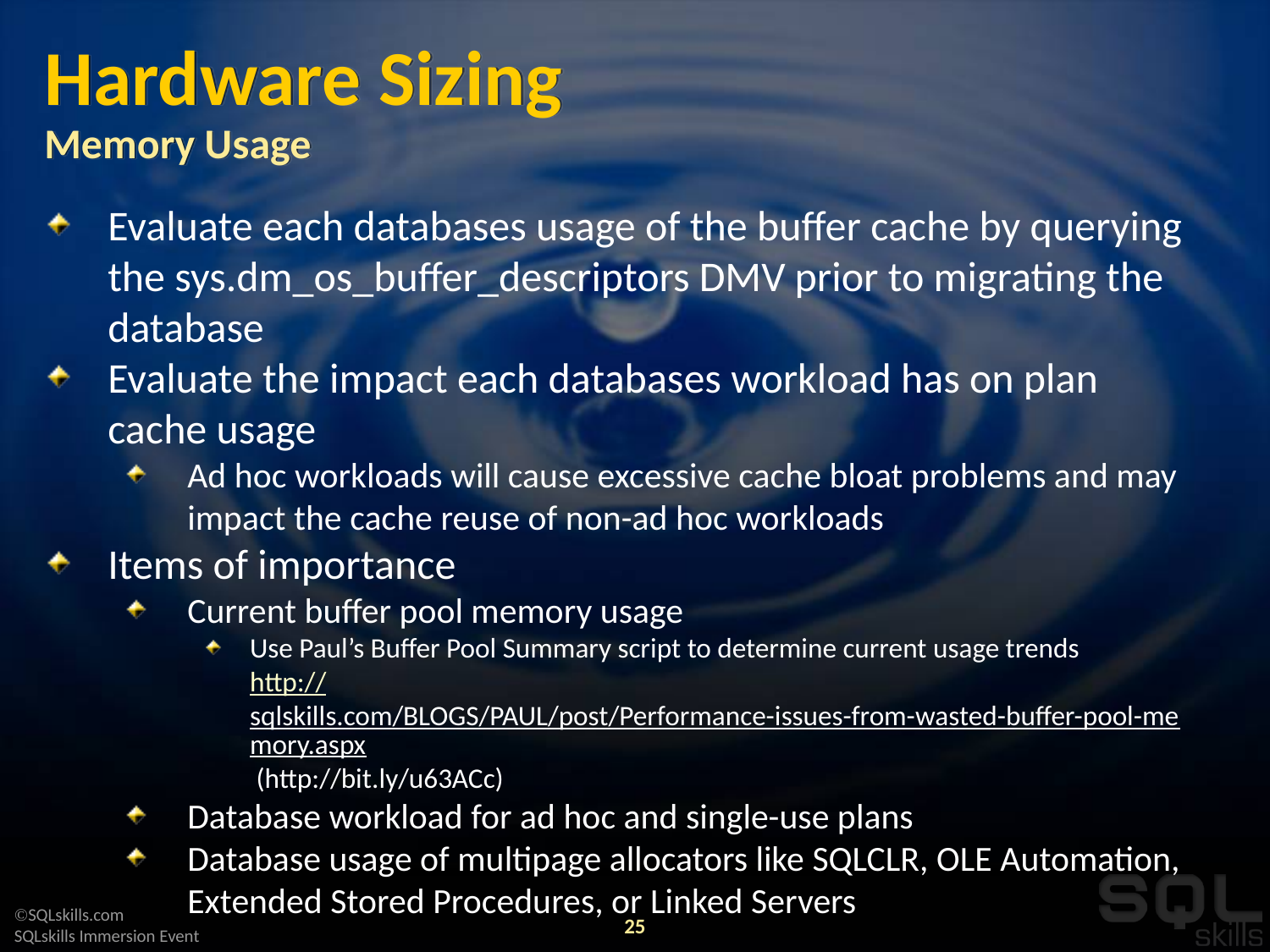

# Hardware Sizing Memory Usage
Evaluate each databases usage of the buffer cache by querying the sys.dm_os_buffer_descriptors DMV prior to migrating the database
Evaluate the impact each databases workload has on plan cache usage
Ad hoc workloads will cause excessive cache bloat problems and may impact the cache reuse of non-ad hoc workloads
Items of importance
Current buffer pool memory usage
Use Paul’s Buffer Pool Summary script to determine current usage trends
http://sqlskills.com/BLOGS/PAUL/post/Performance-issues-from-wasted-buffer-pool-memory.aspx (http://bit.ly/u63ACc)
Database workload for ad hoc and single-use plans
Database usage of multipage allocators like SQLCLR, OLE Automation, Extended Stored Procedures, or Linked Servers
25